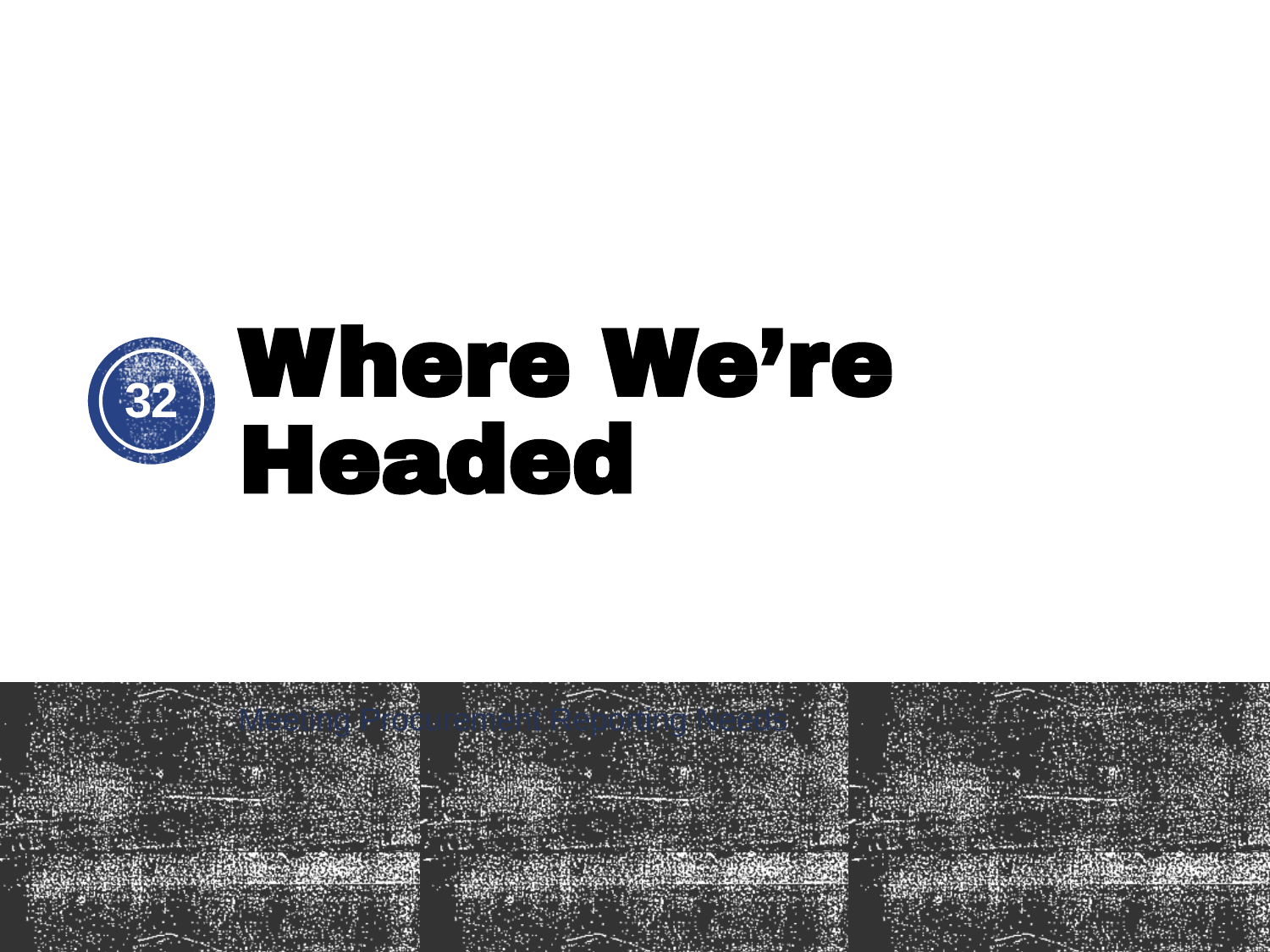

# Where We’re Headed
32
Meeting Procurement Reporting Needs